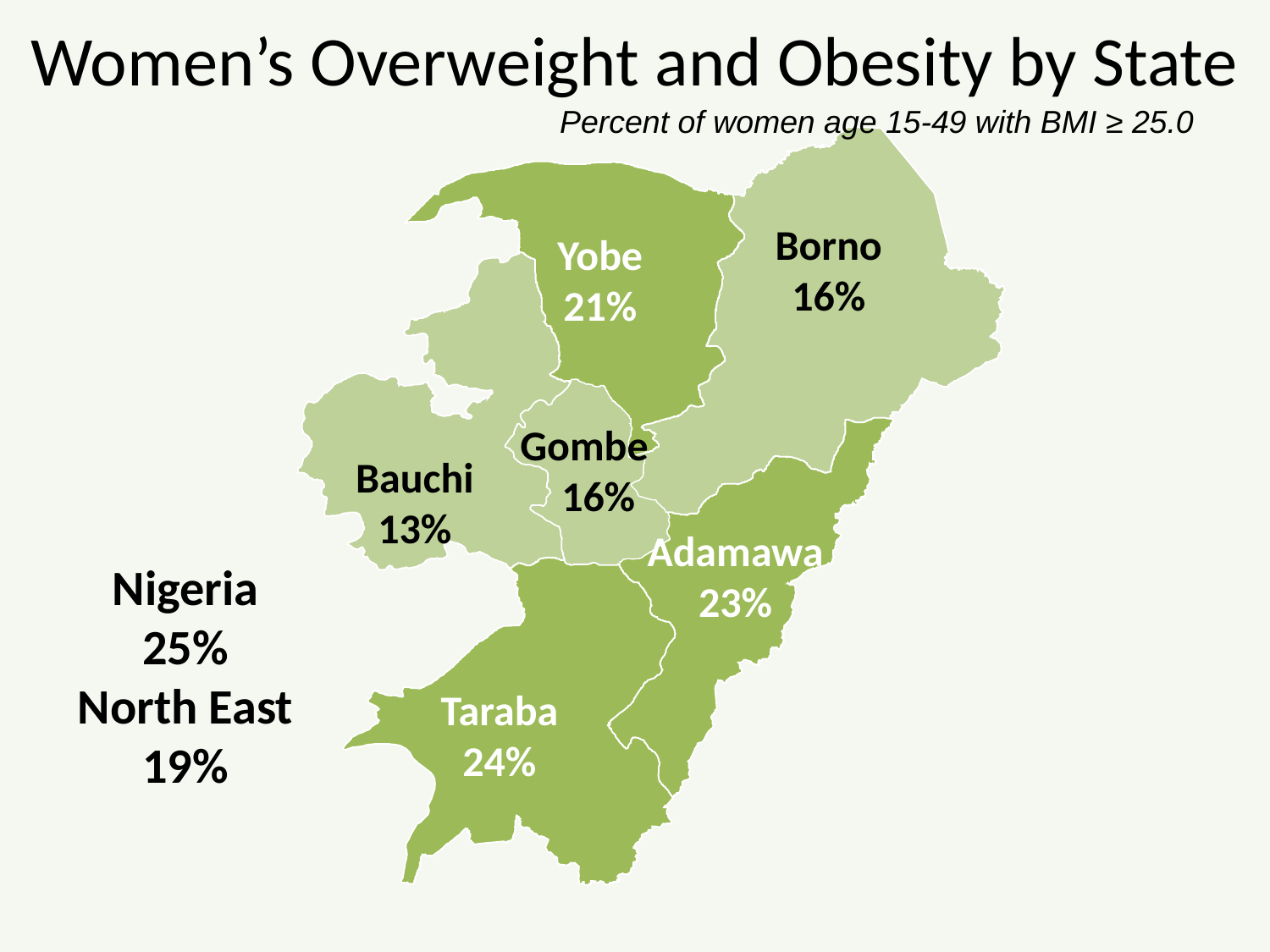

# Women’s Overweight and Obesity by State
Percent of women age 15-49 with BMI ≥ 25.0

Borno
16%
Yobe
21%
Gombe
   16%
Bauchi
13%
Adamawa
23%
Nigeria
25%
North East
19%
Taraba
24%